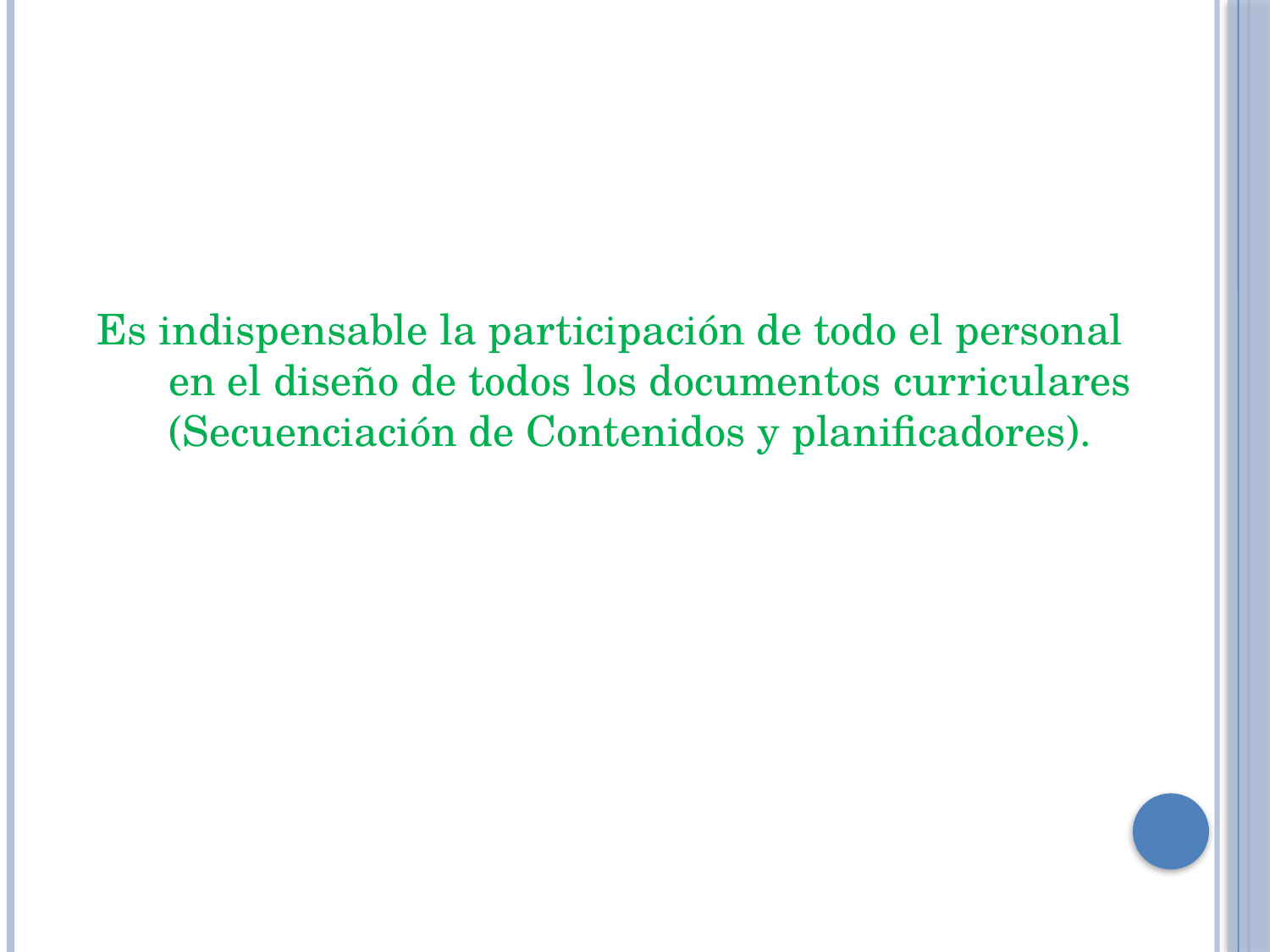

Es indispensable la participación de todo el personal en el diseño de todos los documentos curriculares (Secuenciación de Contenidos y planificadores).